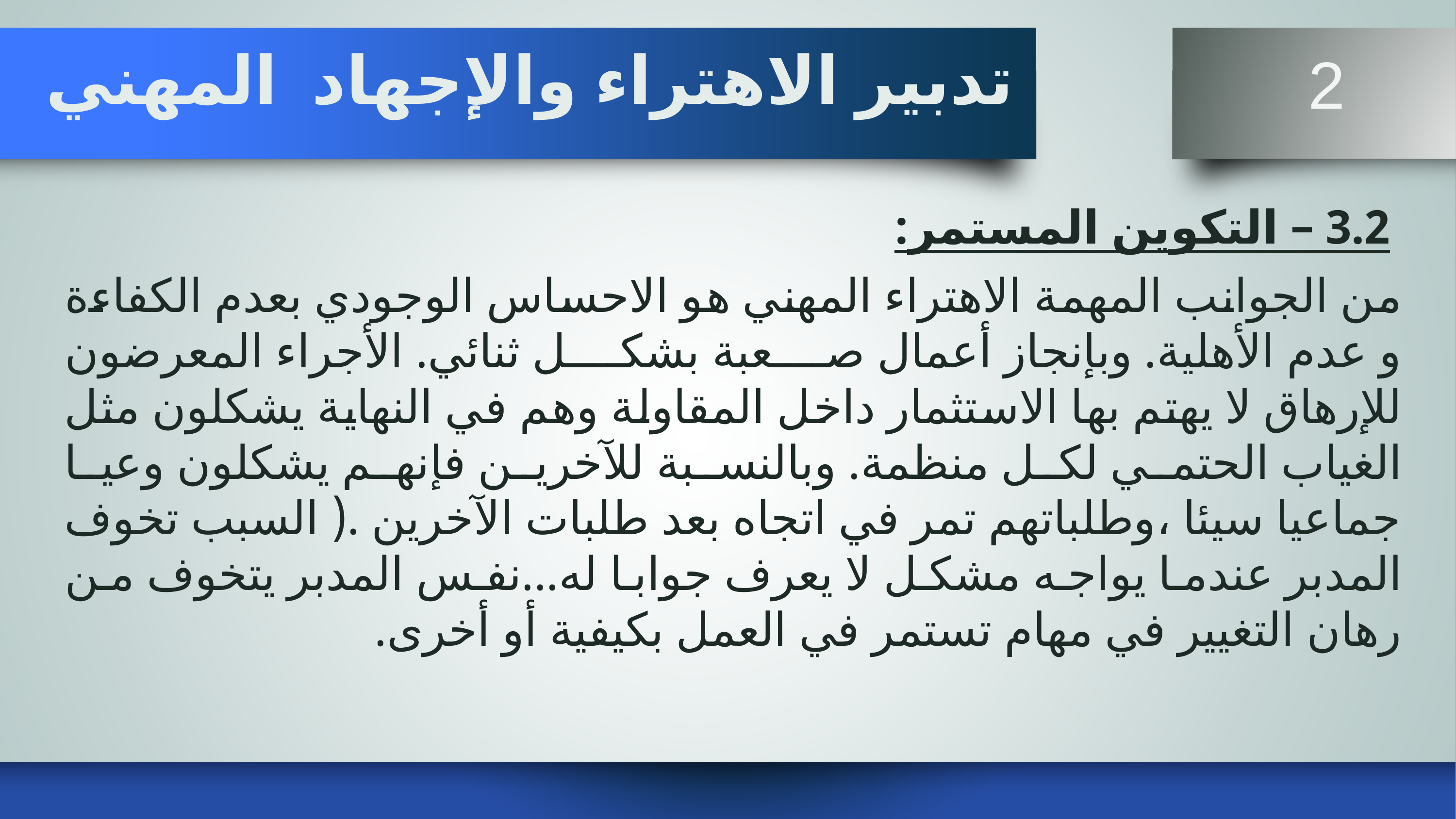

# تدبير الاهتراء والإجهاد  المهني
 2
 3.2 – التكوين المستمر:
من الجوانب المهمة الاهتراء المهني هو الاحساس الوجودي بعدم الكفاءة و عدم الأهلية. وبإنجاز أعمال صعبة بشكل ثنائي. الأجراء المعرضون للإرهاق لا يهتم بها الاستثمار داخل المقاولة وهم في النهاية يشكلون مثل الغياب الحتمي لكل منظمة. وبالنسبة للآخرين فإنهم يشكلون وعيا جماعيا سيئا ،وطلباتهم تمر في اتجاه بعد طلبات الآخرين .( السبب تخوف المدبر عندما يواجه مشكل لا يعرف جوابا له...نفس المدبر يتخوف من رهان التغيير في مهام تستمر في العمل بكيفية أو أخرى.